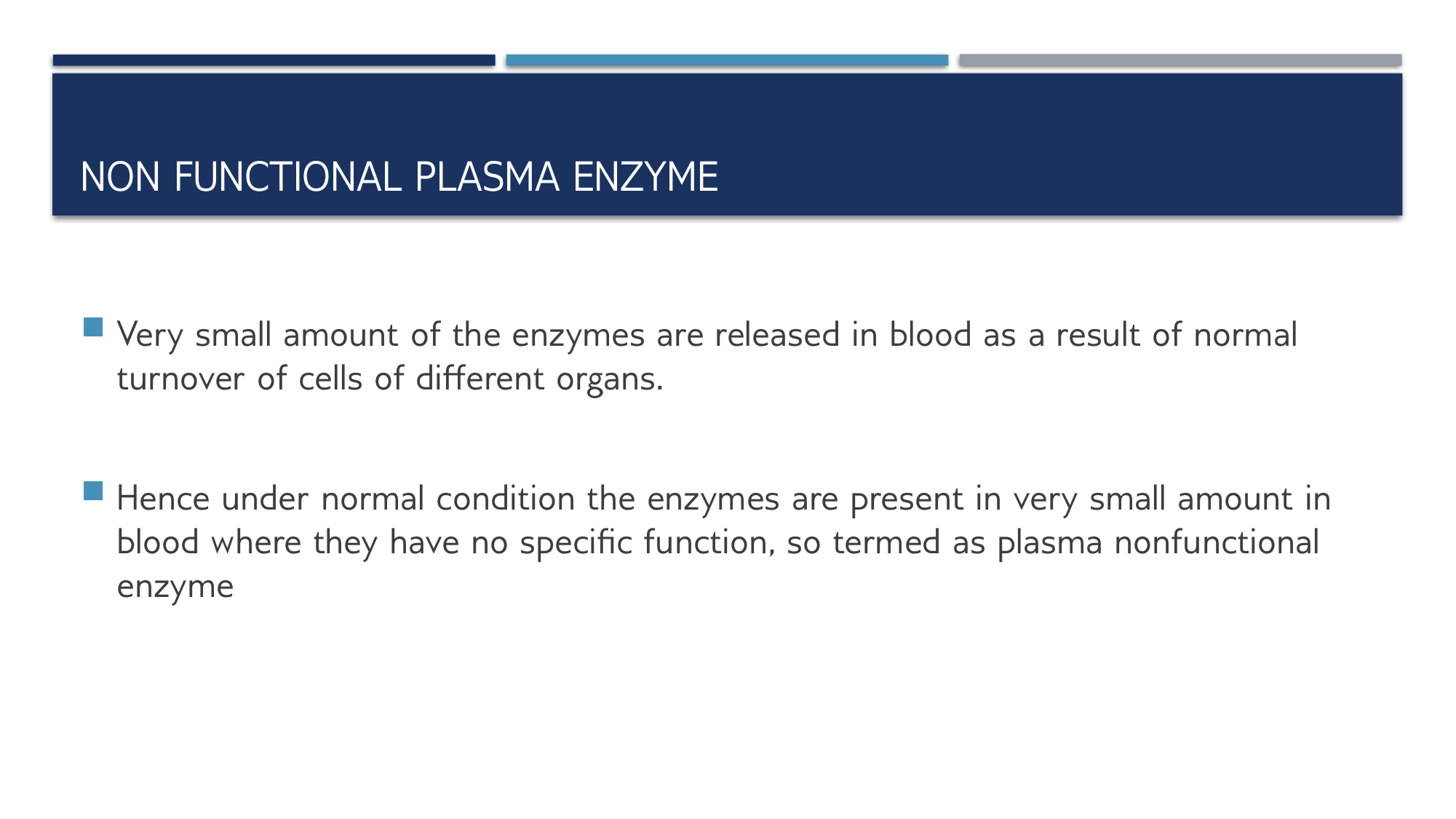

# NON FUNCTIONAL PLASMA ENZYME

Very small amount of the enzymes are released in blood as a result of normal turnover of cells of different organs.

Hence under normal condition the enzymes are present in very small amount in blood where they have no specific function, so termed as plasma nonfunctional enzyme